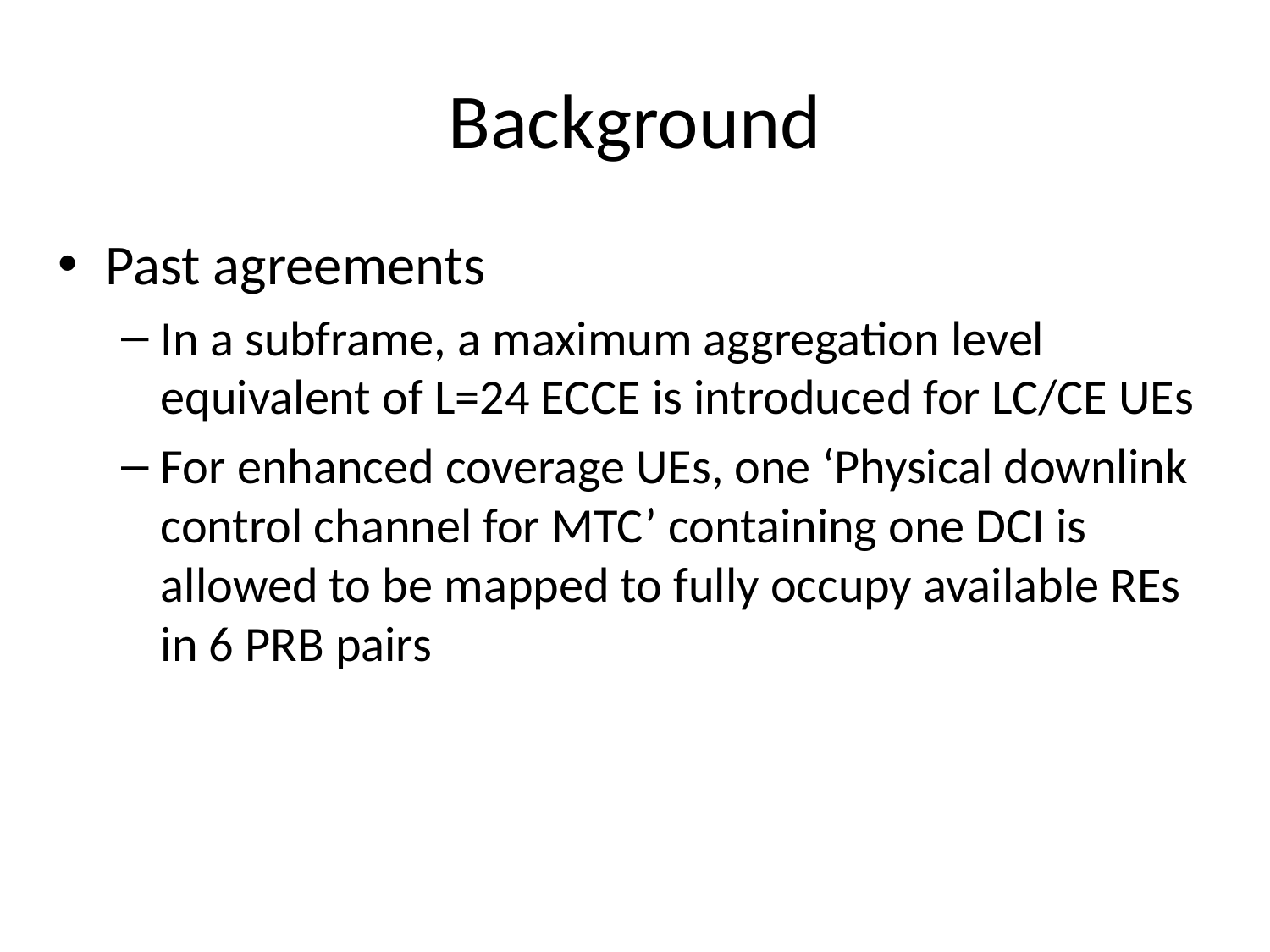

# Background
Past agreements
In a subframe, a maximum aggregation level equivalent of L=24 ECCE is introduced for LC/CE UEs
For enhanced coverage UEs, one ‘Physical downlink control channel for MTC’ containing one DCI is allowed to be mapped to fully occupy available REs in 6 PRB pairs